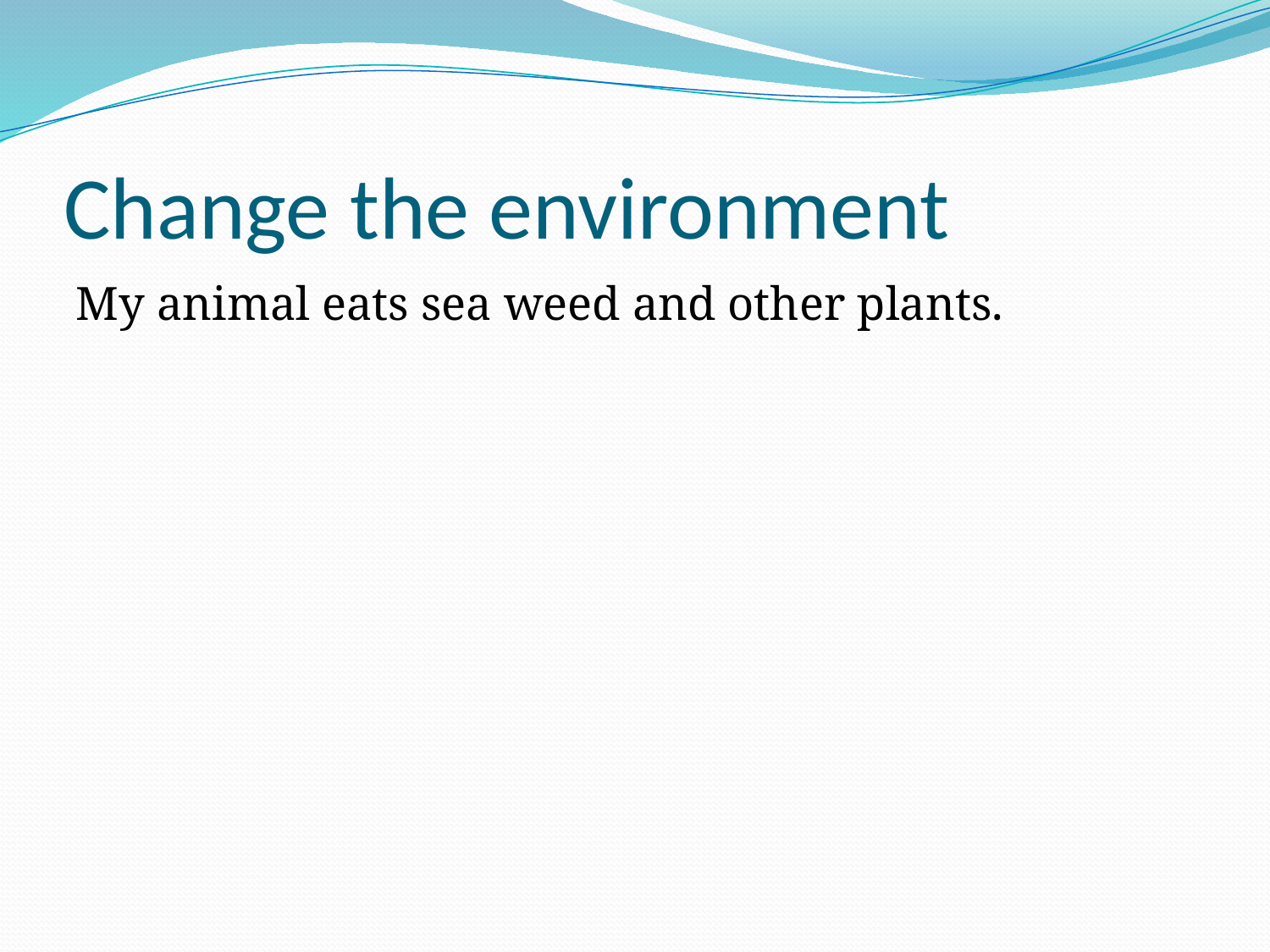

# Change the environment
My animal eats sea weed and other plants.